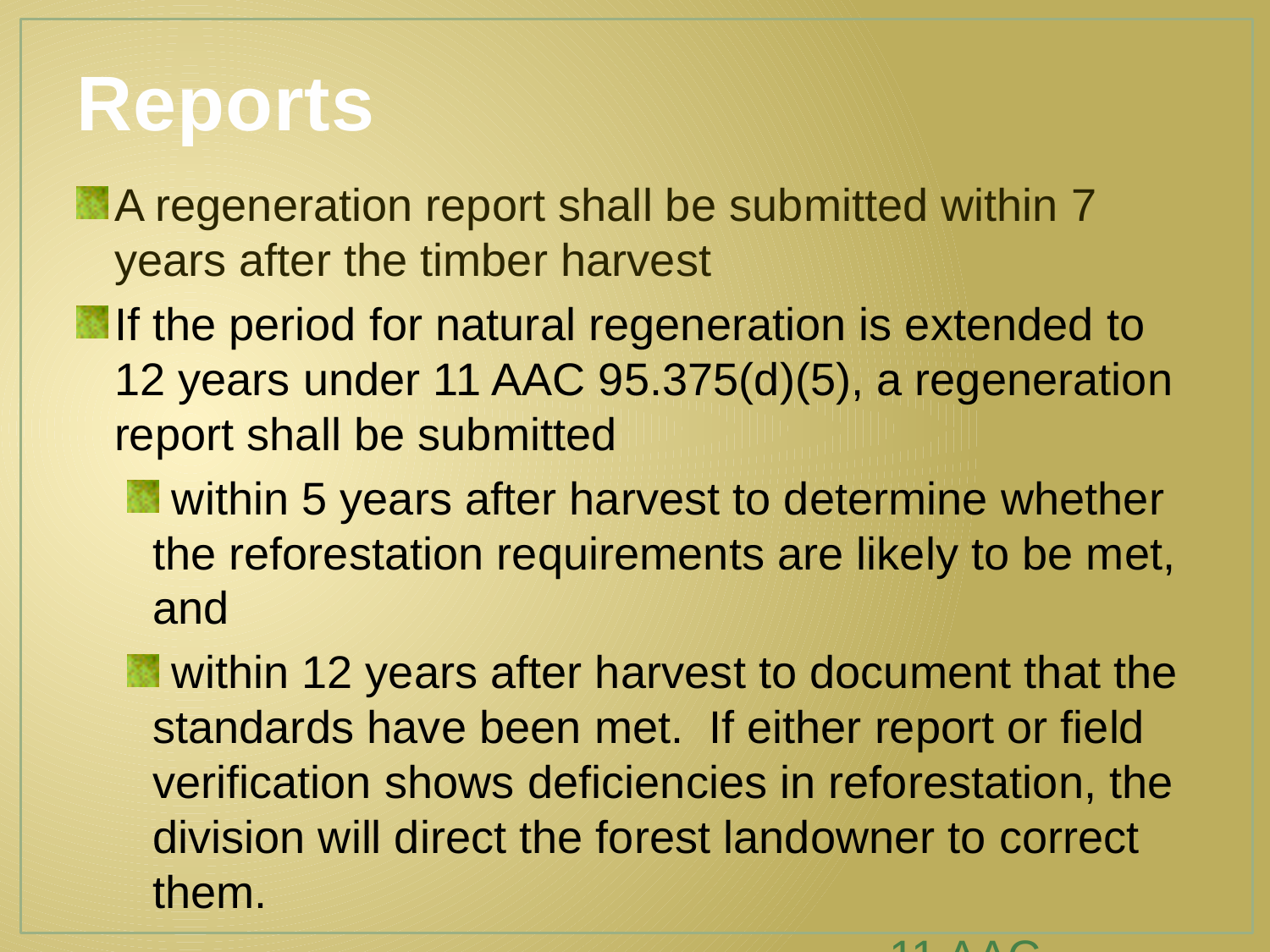

# Reports
A regeneration report shall be submitted within 7 years after the timber harvest
If the period for natural regeneration is extended to 12 years under 11 AAC 95.375(d)(5), a regeneration report shall be submitted
 within 5 years after harvest to determine whether the reforestation requirements are likely to be met, and
 within 12 years after harvest to document that the standards have been met.  If either report or field verification shows deficiencies in reforestation, the division will direct the forest landowner to correct them.
						    11 AAC 95.385